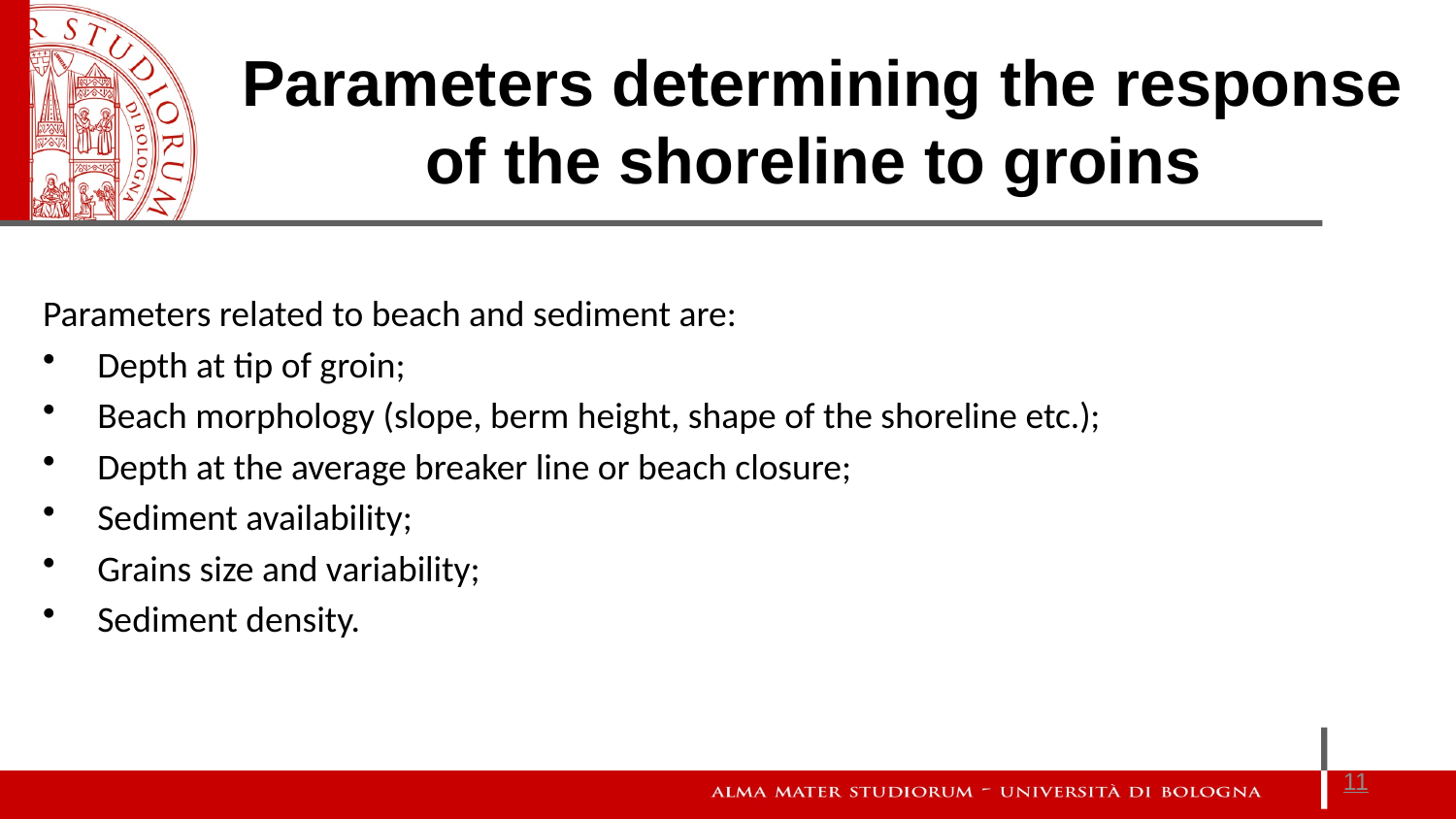

Parameters determining the response of the shoreline to groins
Parameters related to beach and sediment are:
Depth at tip of groin;
Beach morphology (slope, berm height, shape of the shoreline etc.);
Depth at the average breaker line or beach closure;
Sediment availability;
Grains size and variability;
Sediment density.
11